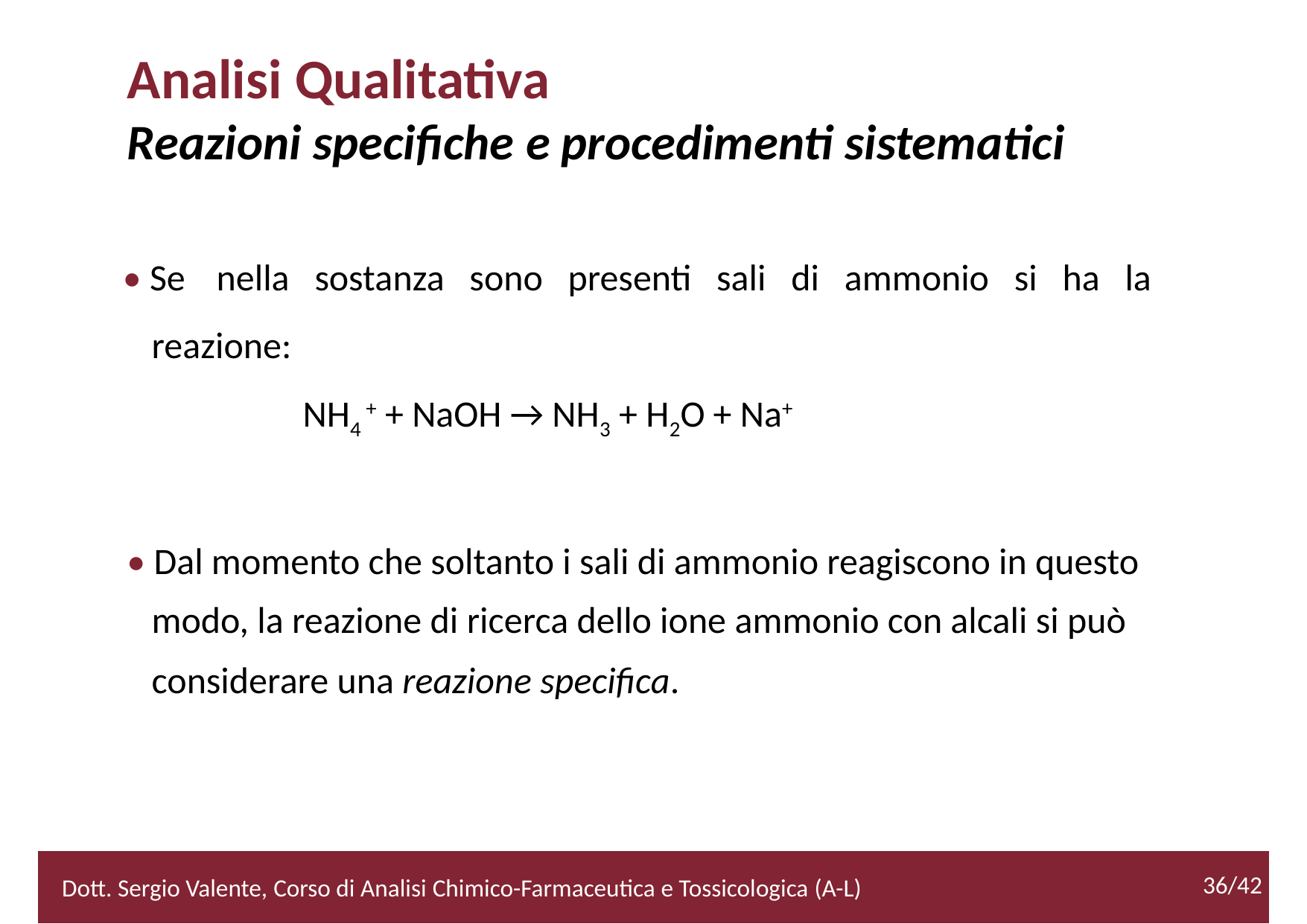

Analisi Qualitativa
Reazioni specifiche e procedimenti sistematici
• Se
nella   sostanza   sono   presenti   sali   di   ammonio   si   ha   la
	reazione:

                     NH4 + + NaOH → NH3 + H2O + Na+

• Dal momento che soltanto i sali di ammonio reagiscono in questo

	modo, la reazione di ricerca dello ione ammonio con alcali si può

	considerare una reazione specifica.
2/52

36/42
Dott. Sergio Valente, Corso di Analisi Chimico-Farmaceutica e Tossicologica (A-L)